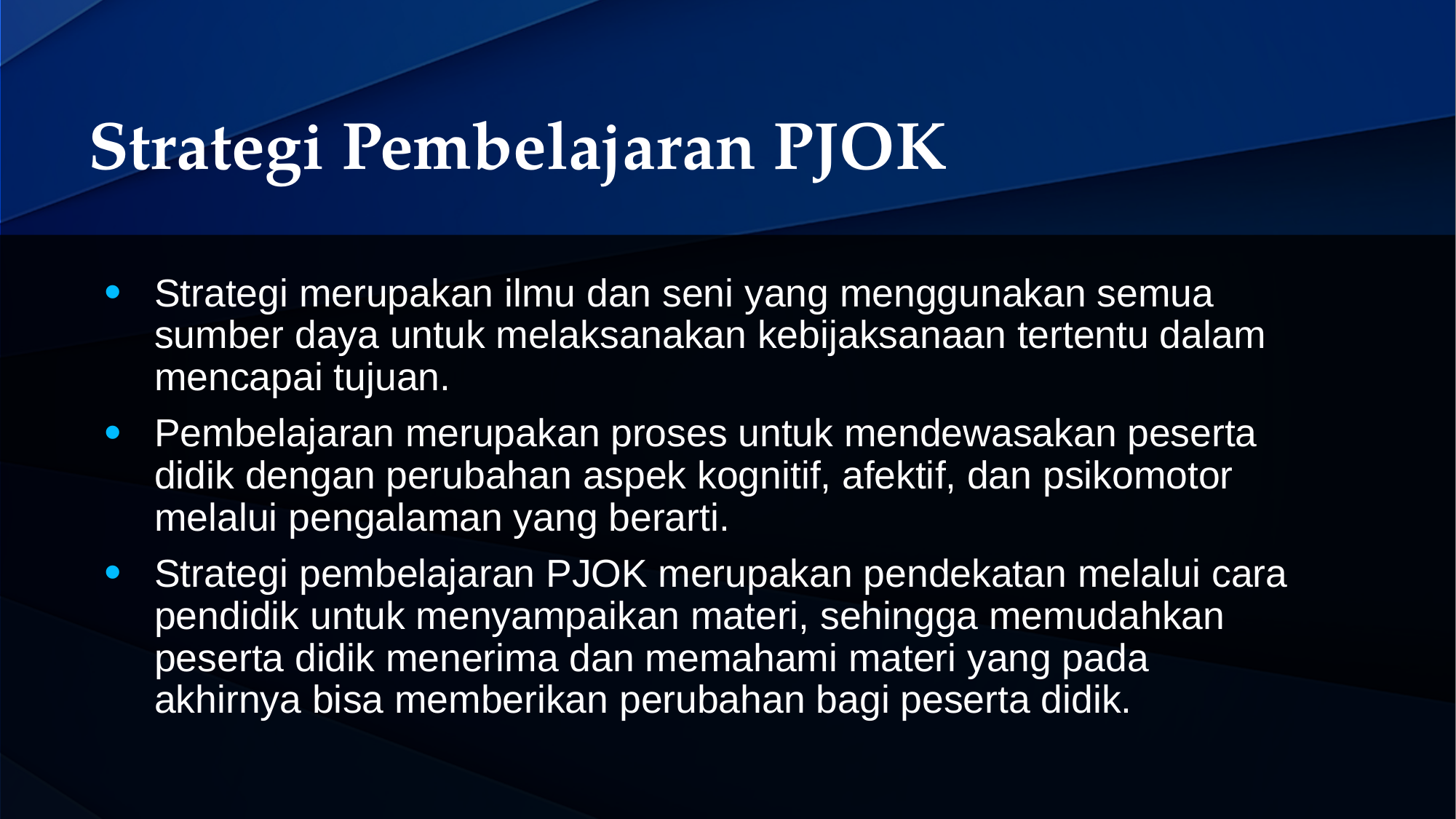

# Strategi Pembelajaran PJOK
Strategi merupakan ilmu dan seni yang menggunakan semua sumber daya untuk melaksanakan kebijaksanaan tertentu dalam mencapai tujuan.
Pembelajaran merupakan proses untuk mendewasakan peserta didik dengan perubahan aspek kognitif, afektif, dan psikomotor melalui pengalaman yang berarti.
Strategi pembelajaran PJOK merupakan pendekatan melalui cara pendidik untuk menyampaikan materi, sehingga memudahkan peserta didik menerima dan memahami materi yang pada akhirnya bisa memberikan perubahan bagi peserta didik.